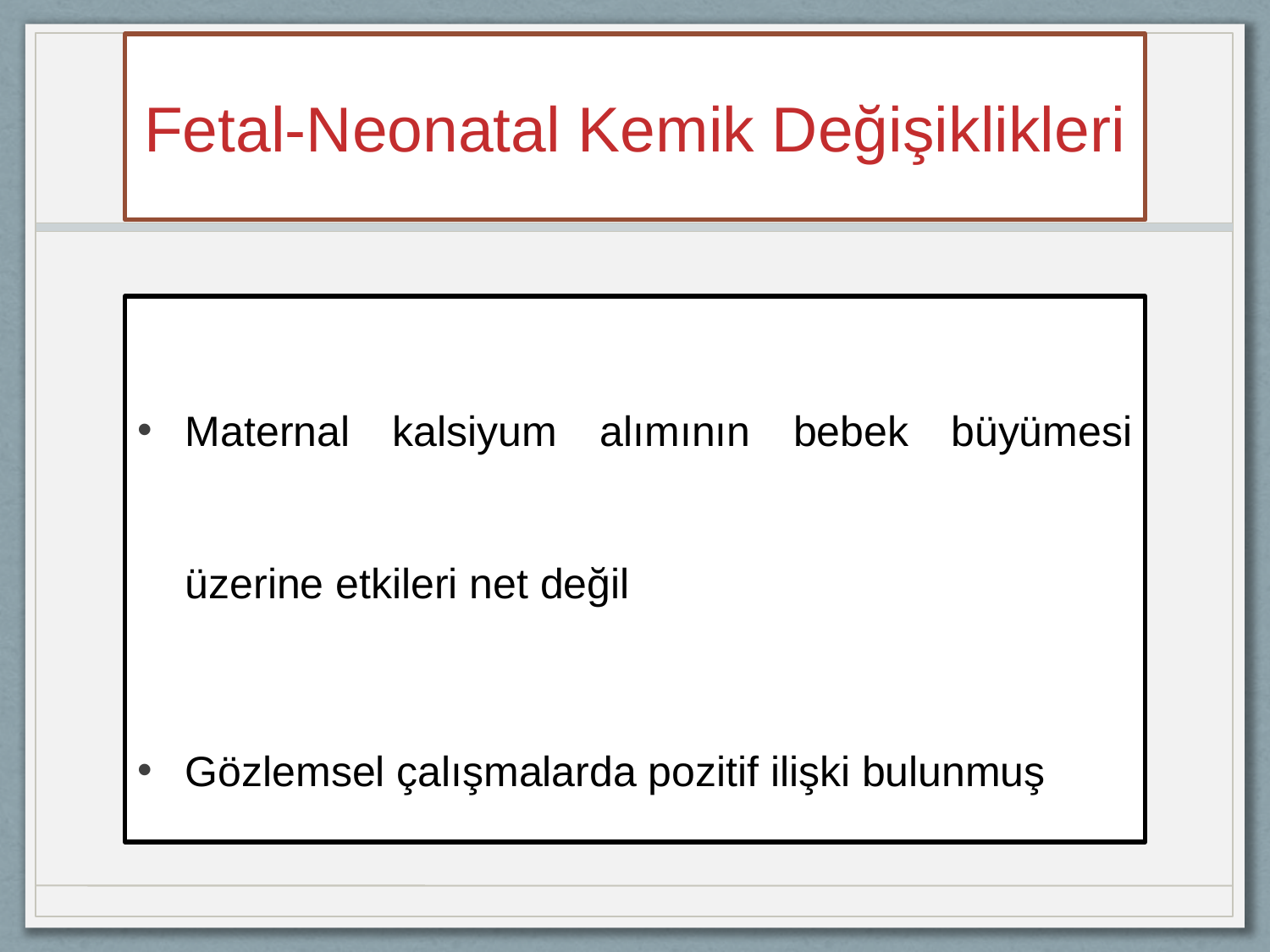

# Fetal-Neonatal Kemik Değişiklikleri
Maternal kalsiyum alımının bebek büyümesi üzerine etkileri net değil
Gözlemsel çalışmalarda pozitif ilişki bulunmuş